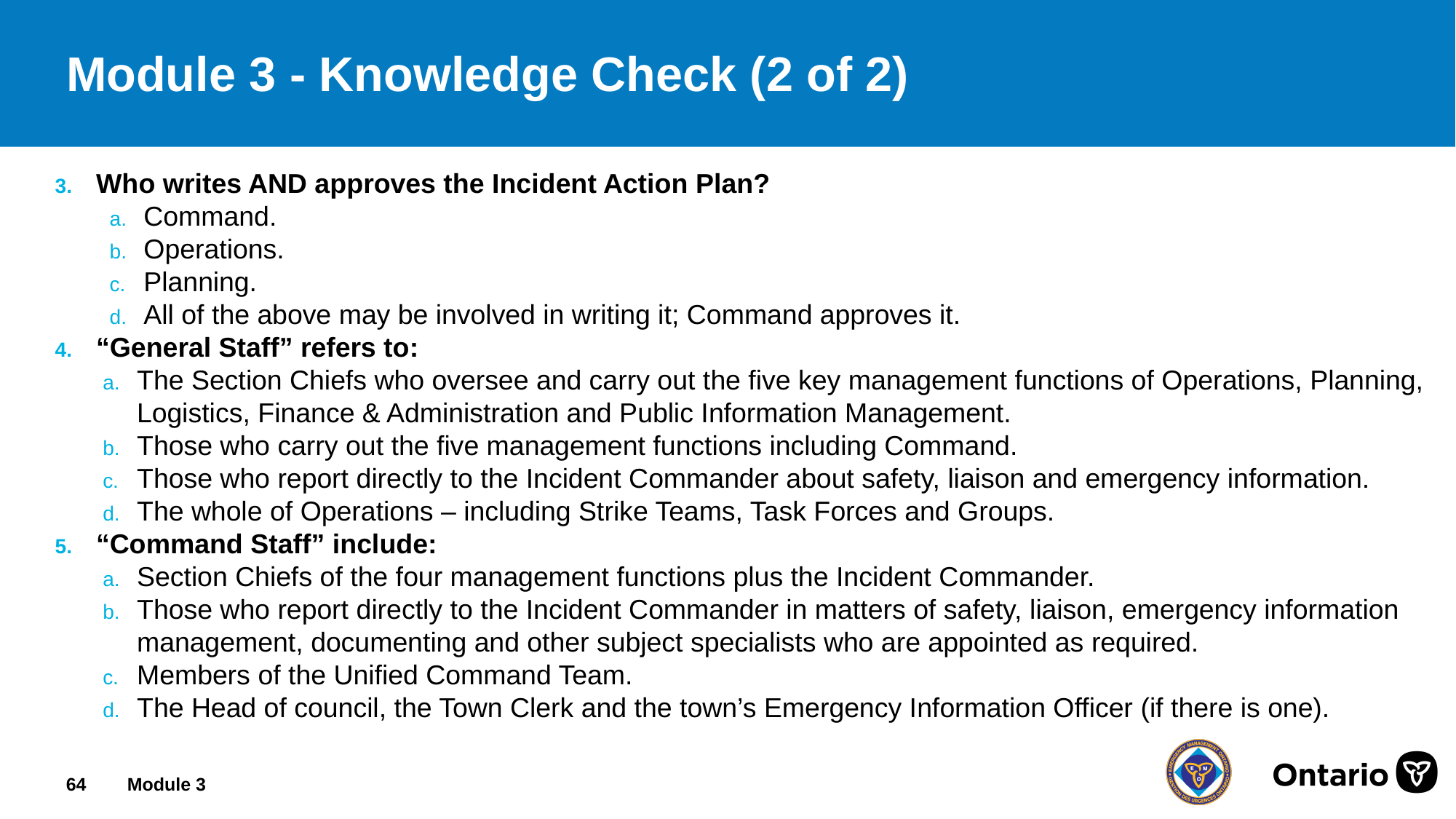

# Module 3 - Knowledge Check (2 of 2)
Who writes AND approves the Incident Action Plan?
Command.
Operations.
Planning.
All of the above may be involved in writing it; Command approves it.
“General Staff” refers to:
The Section Chiefs who oversee and carry out the five key management functions of Operations, Planning, Logistics, Finance & Administration and Public Information Management.
Those who carry out the five management functions including Command.
Those who report directly to the Incident Commander about safety, liaison and emergency information.
The whole of Operations – including Strike Teams, Task Forces and Groups.
“Command Staff” include:
Section Chiefs of the four management functions plus the Incident Commander.
Those who report directly to the Incident Commander in matters of safety, liaison, emergency information management, documenting and other subject specialists who are appointed as required.
Members of the Unified Command Team.
The Head of council, the Town Clerk and the town’s Emergency Information Officer (if there is one).
64
Module 3